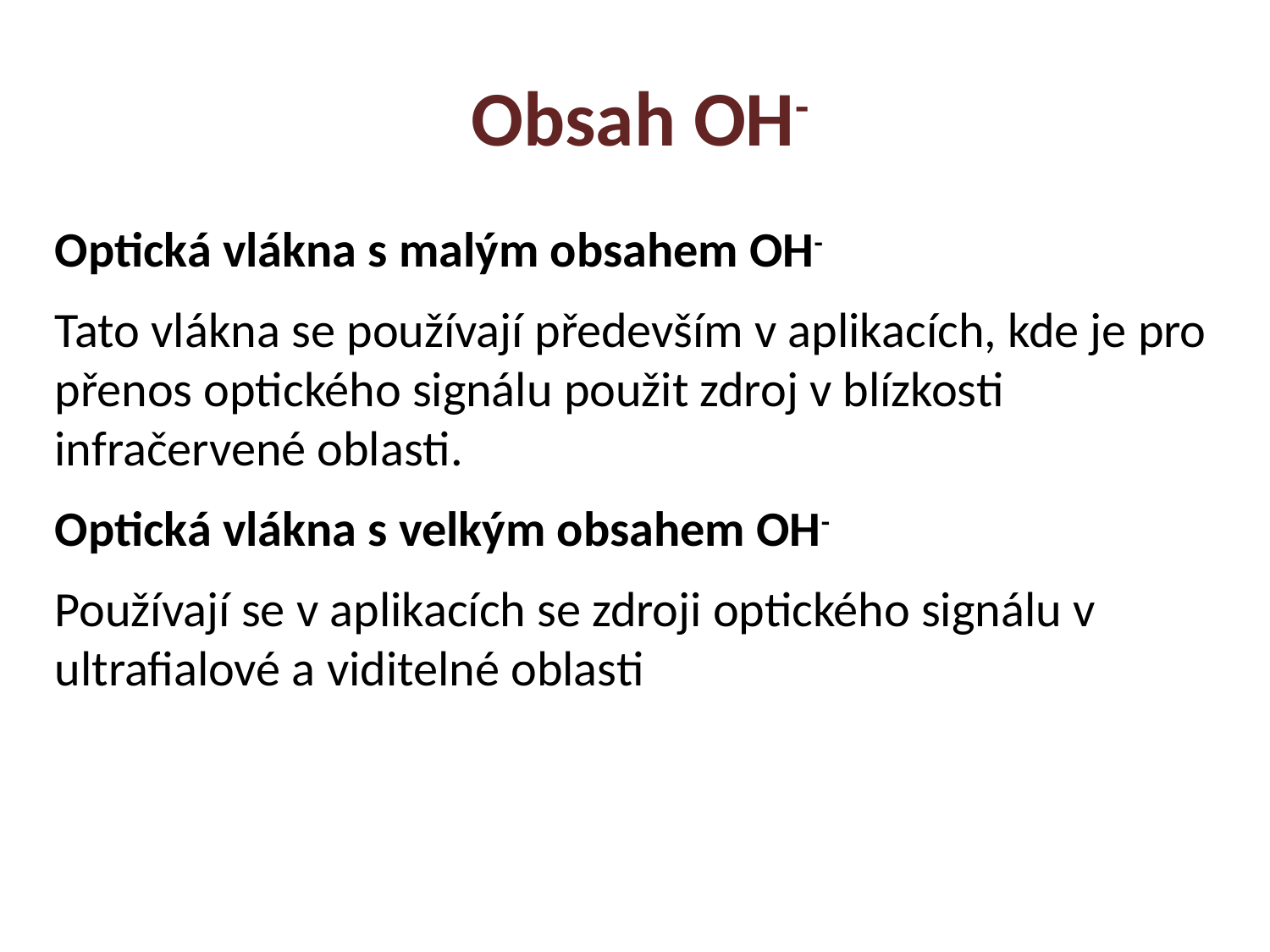

Obsah OH-
Optická vlákna s malým obsahem OH-
Tato vlákna se používají především v aplikacích, kde je pro přenos optického signálu použit zdroj v blízkosti infračervené oblasti.
Optická vlákna s velkým obsahem OH-
Používají se v aplikacích se zdroji optického signálu v ultrafialové a viditelné oblasti